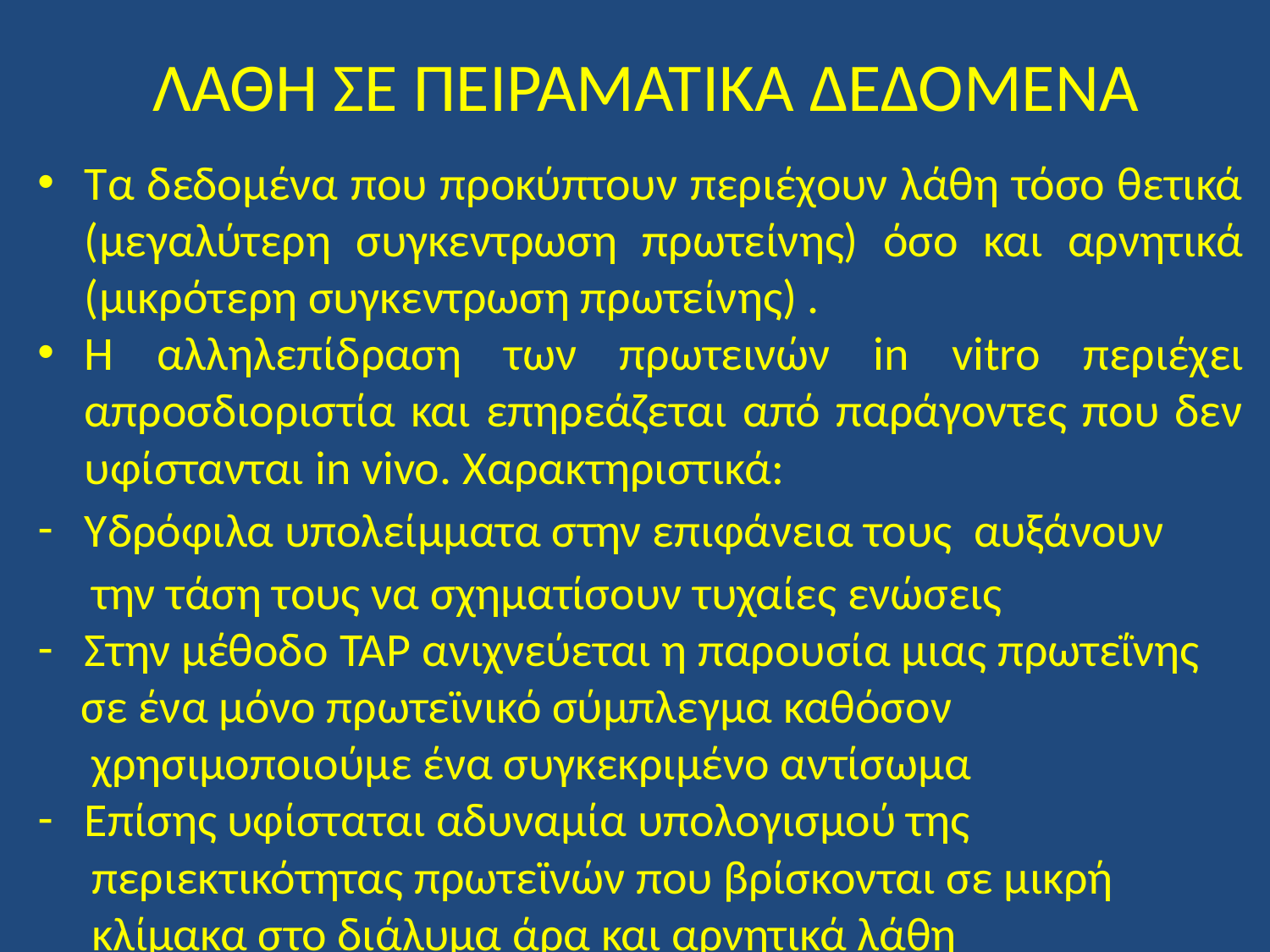

# ΛΑΘΗ ΣΕ ΠΕΙΡΑΜΑΤΙΚΑ ΔΕΔΟΜΕΝΑ
Τα δεδομένα που προκύπτουν περιέχουν λάθη τόσο θετικά (μεγαλύτερη συγκεντρωση πρωτείνης) όσο και αρνητικά (μικρότερη συγκεντρωση πρωτείνης) .
Η αλληλεπίδραση των πρωτεινών in vitro περιέχει απροσδιοριστία και επηρεάζεται από παράγοντες που δεν υφίστανται in vivo. Χαρακτηριστικά:
Υδρόφιλα υπολείμματα στην επιφάνεια τους  αυξάνουν
     την τάση τους να σχηματίσουν τυχαίες ενώσεις
Στην μέθοδο TAP ανιχνεύεται η παρουσία μιας πρωτεΐνης
    σε ένα μόνο πρωτεϊνικό σύμπλεγμα καθόσον
     χρησιμοποιούμε ένα συγκεκριμένο αντίσωμα
Επίσης υφίσταται αδυναμία υπολογισμού της
     περιεκτικότητας πρωτεϊνών που βρίσκονται σε μικρή
     κλίμακα στο διάλυμα άρα και αρνητικά λάθη